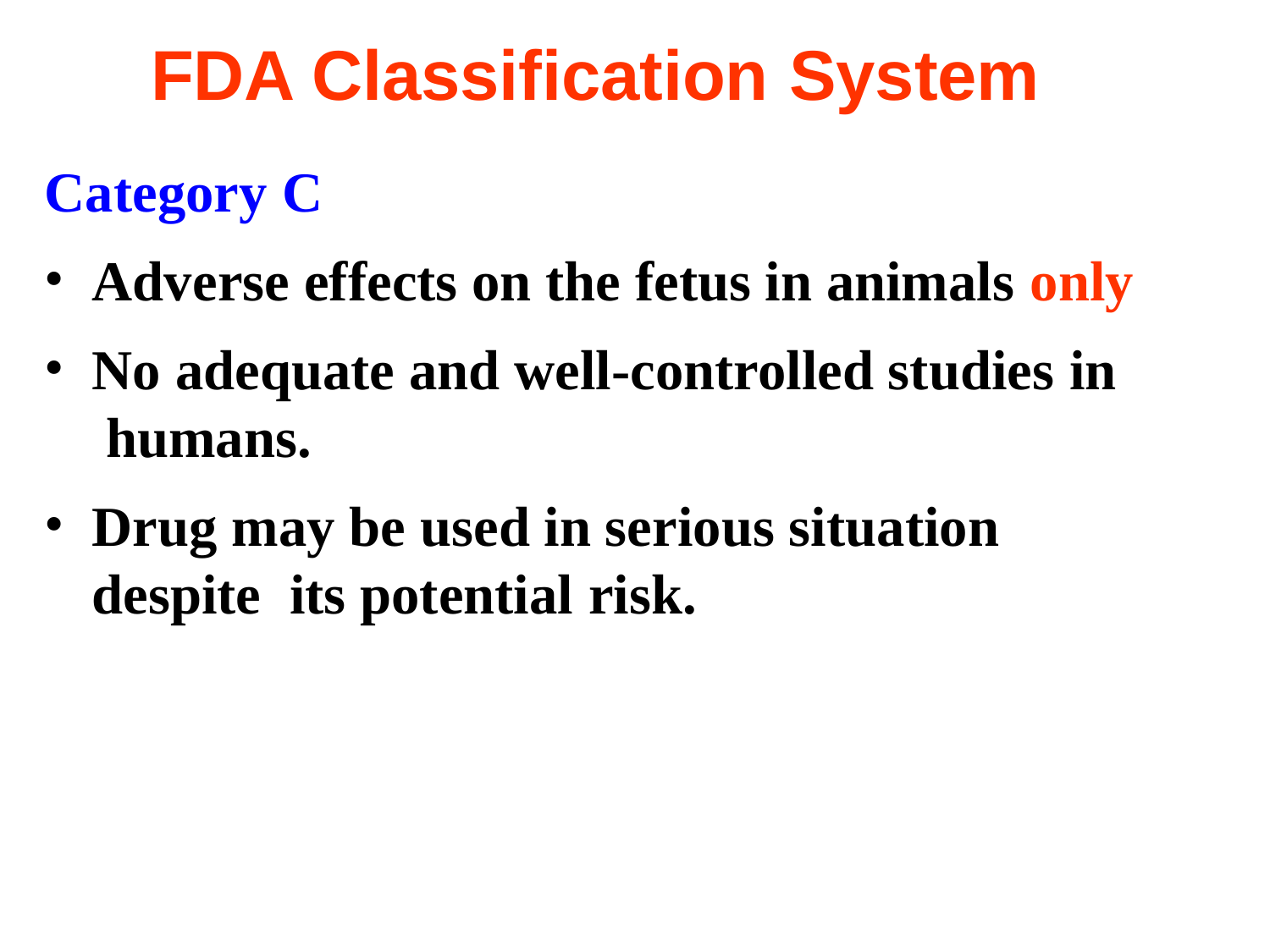

# FDA Classification System
Category C
Adverse effects on the fetus in animals only
No adequate and well-controlled studies in  humans.
Drug may be used in serious situation despite  its potential risk.